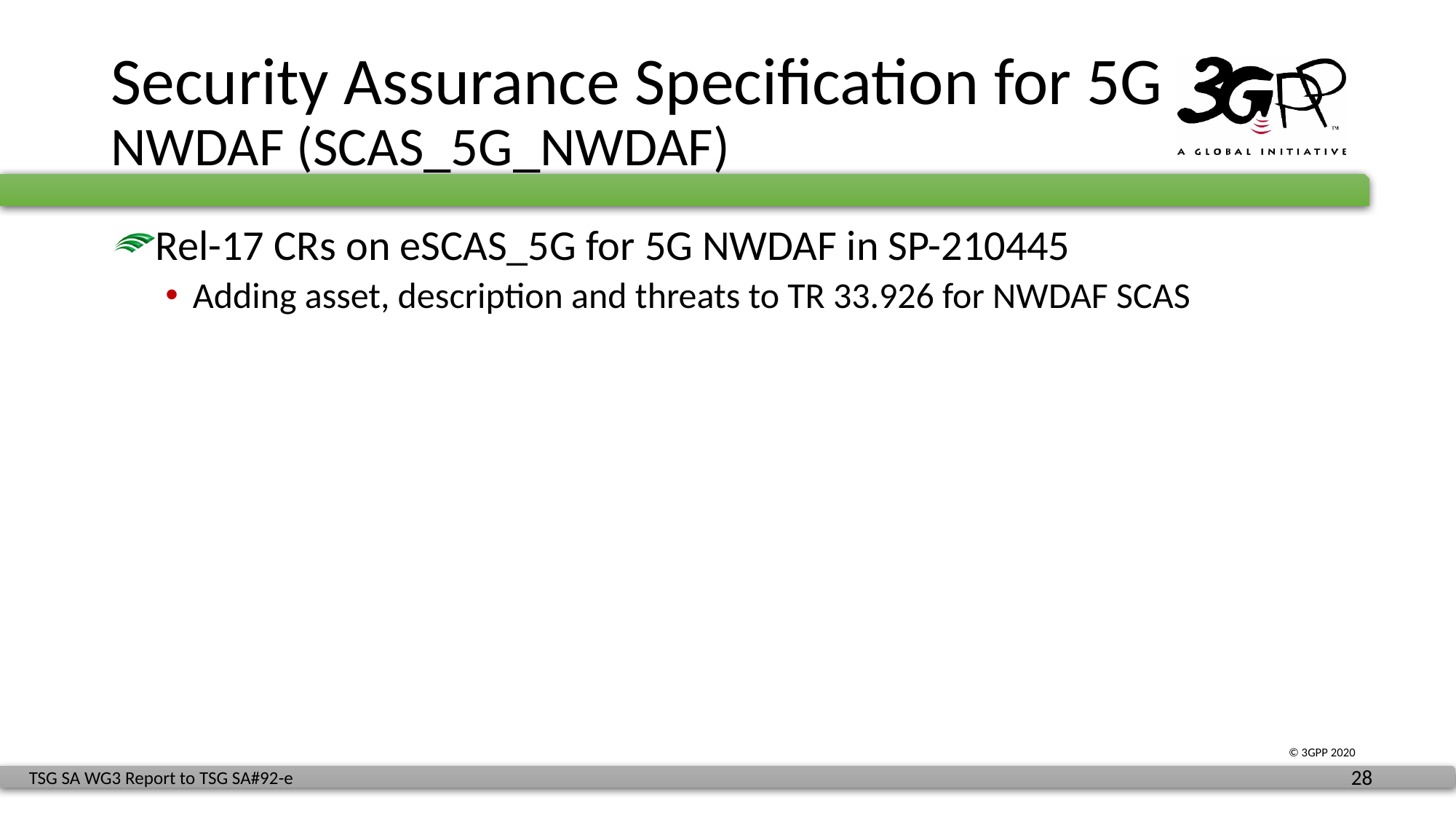

# Security Assurance Specification for 5G NWDAF (SCAS_5G_NWDAF)
Rel-17 CRs on eSCAS_5G for 5G NWDAF in SP-210445
Adding asset, description and threats to TR 33.926 for NWDAF SCAS